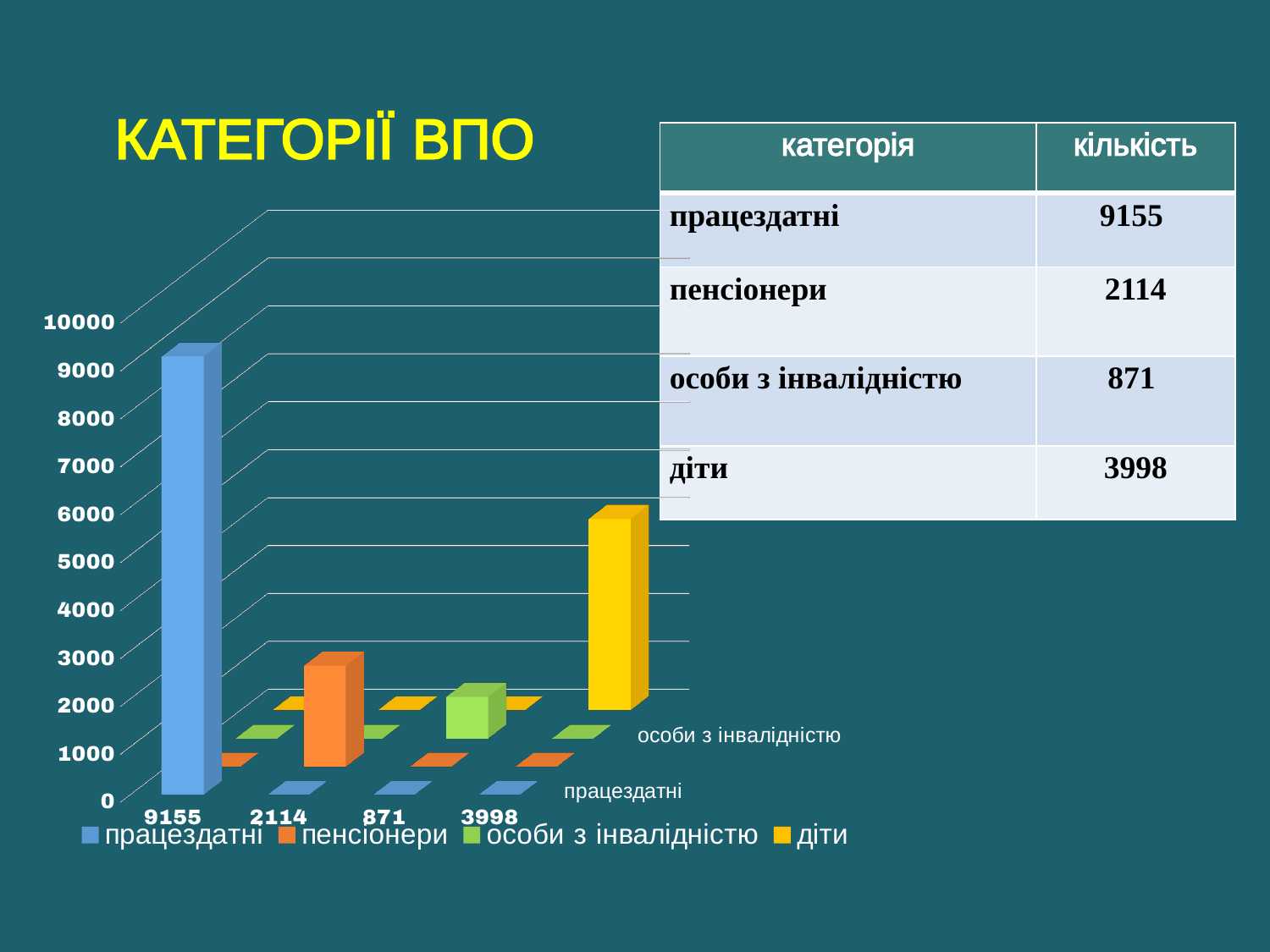

КАТЕГОРІЇ ВПО
| категорія | кількість |
| --- | --- |
| працездатні | 9155 |
| пенсіонери | 2114 |
| особи з інвалідністю | 871 |
| діти | 3998 |

[unsupported chart]